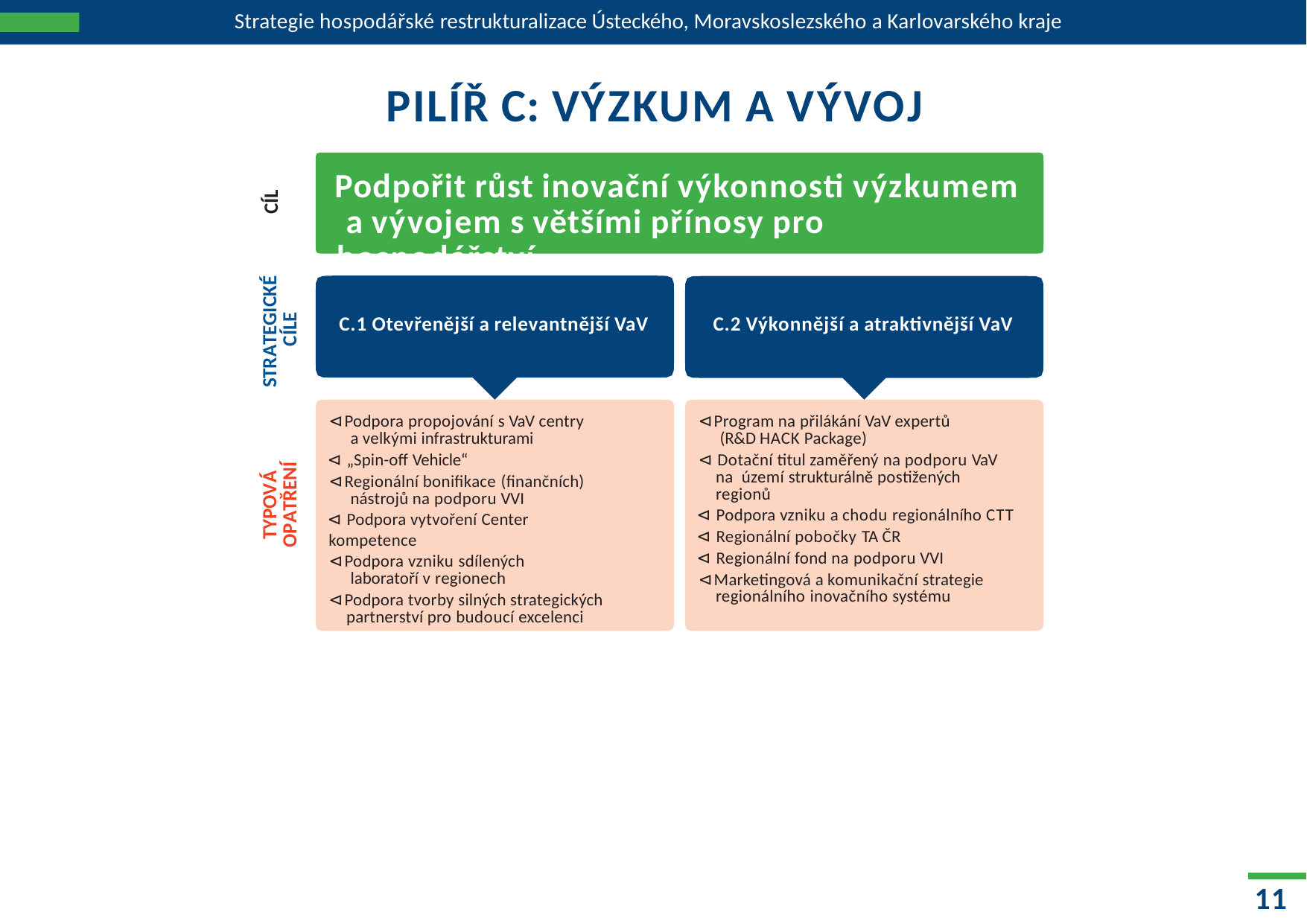

Strategie hospodářské restrukturalizace Ústeckého, Moravskoslezského a Karlovarského kraje

# PILÍŘ C: VÝZKUM A VÝVOJ

Podpořit růst inovační výkonnosti výzkumem  a vývojem s většími přínosy pro hospodářství
CÍL
STRATEGICKÉ CÍLE

C.1 Otevřenější a relevantnější VaV
C.2 Výkonnější a atraktivnější VaV

⊲ Podpora propojování s VaV centry  a velkými infrastrukturami
⊲    „Spin-off Vehicle“
⊲ Regionální bonifikace (finančních)  nástrojů na podporu VVI
⊲    Podpora vytvoření Center kompetence
⊲ Podpora vzniku sdílených  laboratoří v regionech
⊲ Podpora tvorby silných strategických  partnerství pro budoucí excelenci
⊲ Program na přilákání VaV expertů  (R&D HACK Package)
⊲ Dotační titul zaměřený na podporu VaV na  území strukturálně postižených regionů
⊲    Podpora vzniku a chodu regionálního CTT
⊲    Regionální pobočky TA ČR
⊲    Regionální fond na podporu VVI
⊲ Marketingová a komunikační strategie  regionálního inovačního systému
TYPOVÁ OPATŘENÍ
11